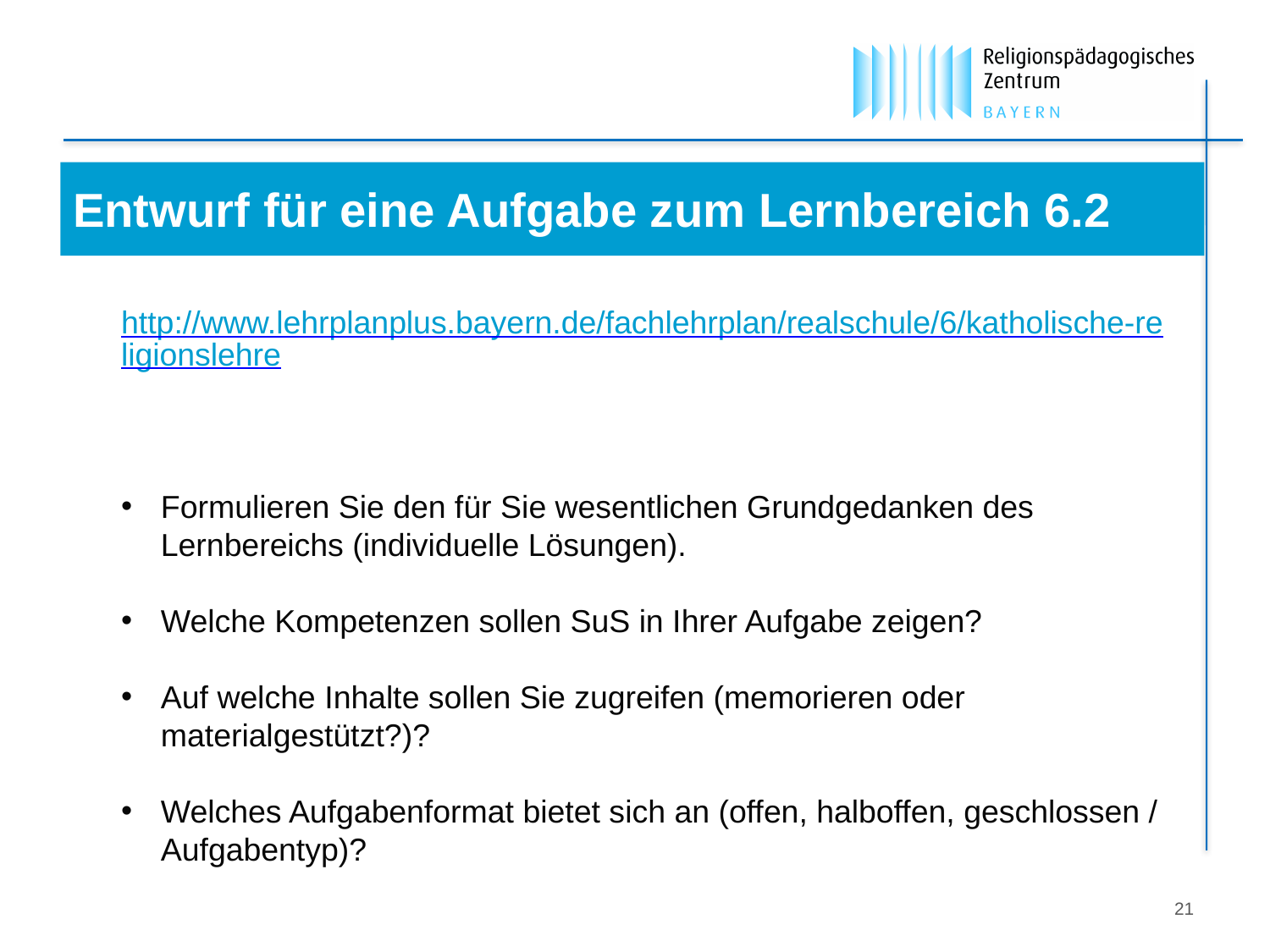

Entwurf für eine Aufgabe zum Lernbereich 6.2
http://www.lehrplanplus.bayern.de/fachlehrplan/realschule/6/katholische-religionslehre

Formulieren Sie den für Sie wesentlichen Grundgedanken des Lernbereichs (individuelle Lösungen).

Welche Kompetenzen sollen SuS in Ihrer Aufgabe zeigen?

Auf welche Inhalte sollen Sie zugreifen (memorieren oder materialgestützt?)?

Welches Aufgabenformat bietet sich an (offen, halboffen, geschlossen / Aufgabentyp)?
21